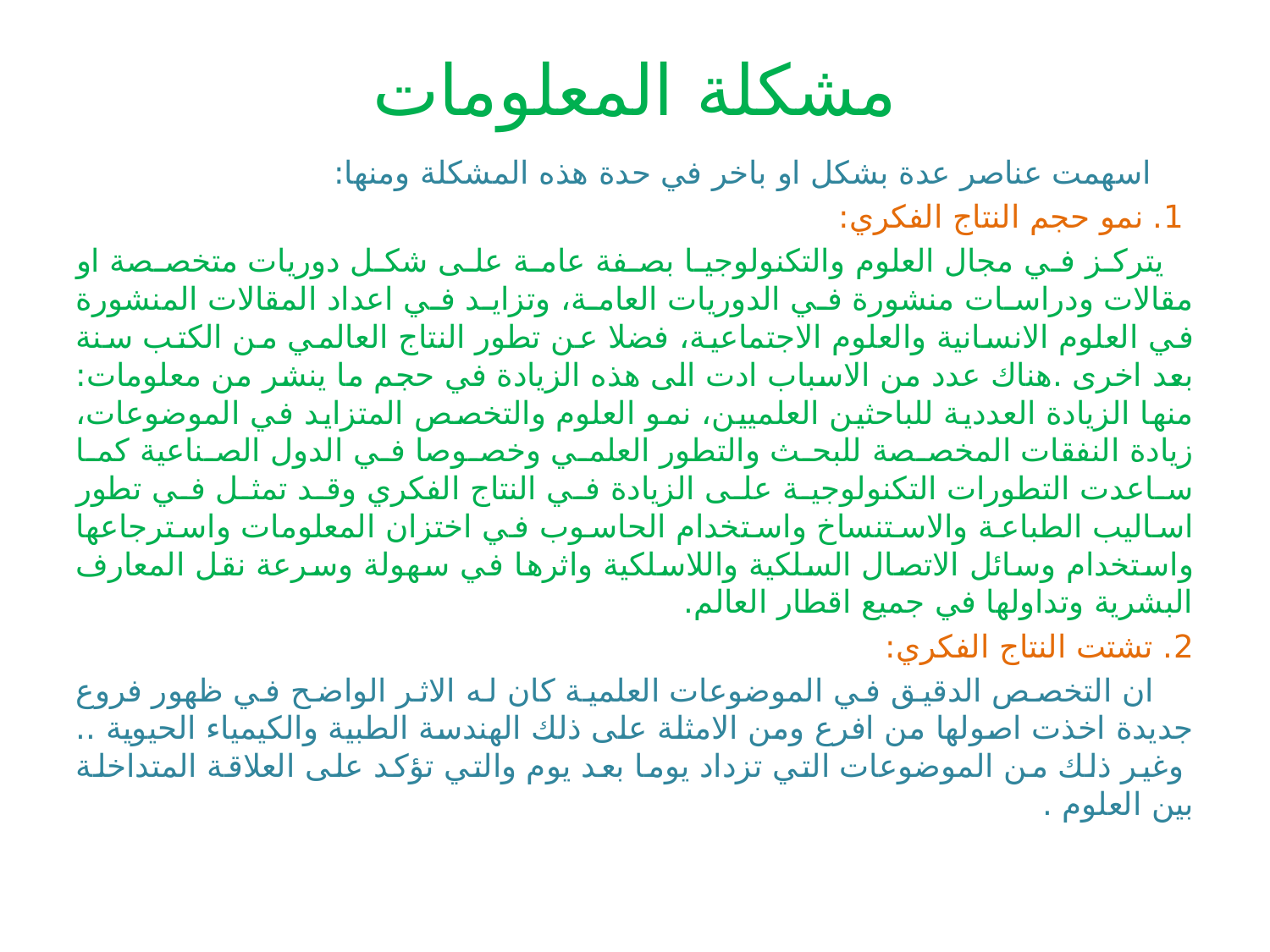

# مشكلة المعلومات
     اسهمت عناصر عدة بشكل او باخر في حدة هذه المشكلة ومنها:
 1. نمو حجم النتاج الفكري:
   يتركز في مجال العلوم والتكنولوجيا بصفة عامة على شكل دوريات متخصصة او مقالات ودراسات منشورة في الدوريات العامة، وتزايد في اعداد المقالات المنشورة في العلوم الانسانية والعلوم الاجتماعية، فضلا عن تطور النتاج العالمي من الكتب سنة بعد اخرى .هناك عدد من الاسباب ادت الى هذه الزيادة في حجم ما ينشر من معلومات: منها الزيادة العددية للباحثين العلميين، نمو العلوم والتخصص المتزايد في الموضوعات، زيادة النفقات المخصصة للبحث والتطور العلمي وخصوصا في الدول الصناعية كما ساعدت التطورات التكنولوجية على الزيادة في النتاج الفكري وقد تمثل في تطور اساليب الطباعة والاستنساخ واستخدام الحاسوب في اختزان المعلومات واسترجاعها واستخدام وسائل الاتصال السلكية واللاسلكية واثرها في سهولة وسرعة نقل المعارف البشرية وتداولها في جميع اقطار العالم.
2. تشتت النتاج الفكري:
    ان التخصص الدقيق في الموضوعات العلمية كان له الاثر الواضح في ظهور فروع جديدة اخذت اصولها من افرع ومن الامثلة على ذلك الهندسة الطبية والكيمياء الحيوية ..  وغير ذلك من الموضوعات التي تزداد يوما بعد يوم والتي تؤكد على العلاقة المتداخلة بين العلوم .